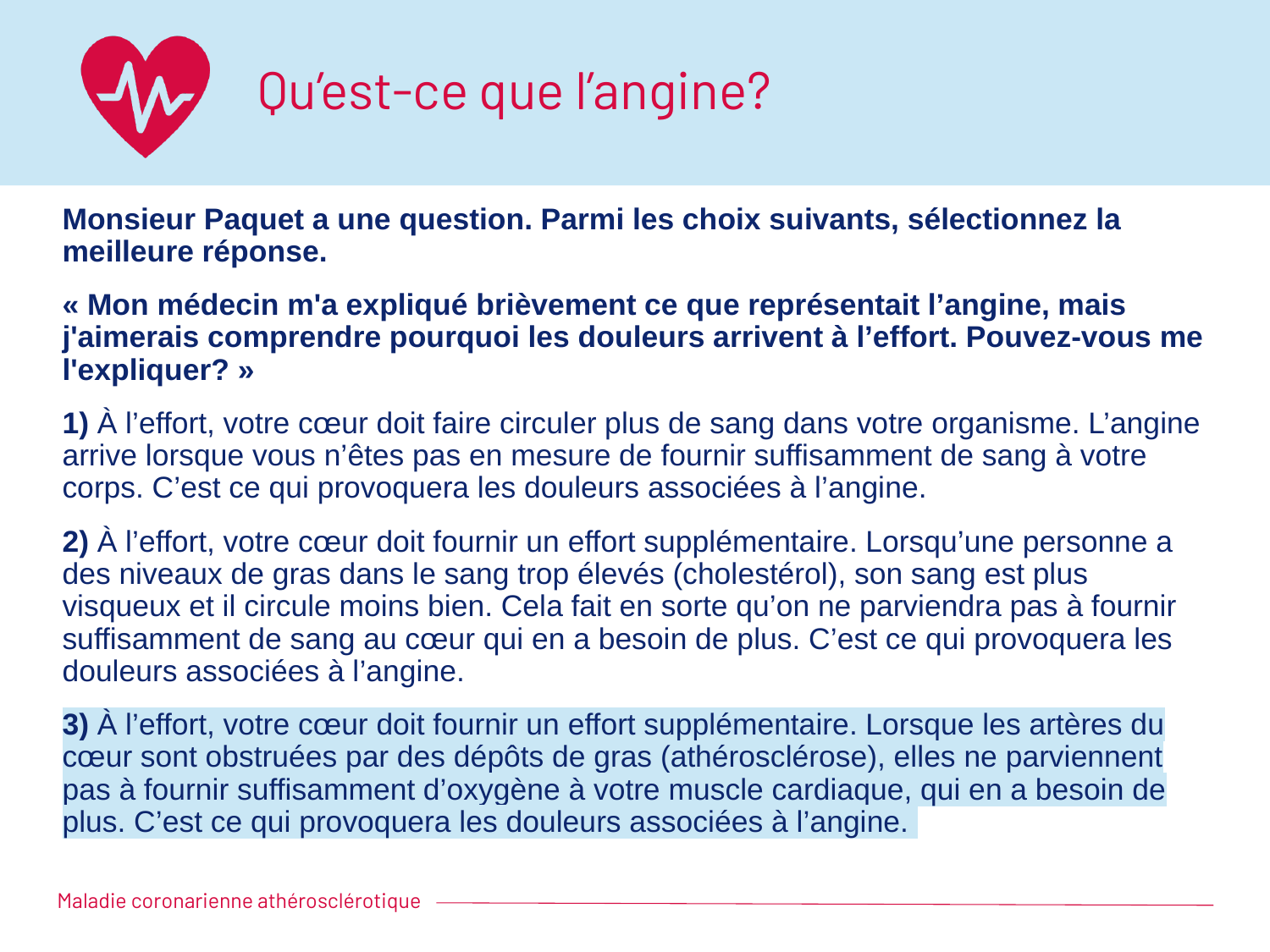

# Qu’est-ce que l’angine?
Monsieur Paquet a une question. Parmi les choix suivants, sélectionnez la meilleure réponse.
« Mon médecin m'a expliqué brièvement ce que représentait l’angine, mais j'aimerais comprendre pourquoi les douleurs arrivent à l’effort. Pouvez-vous me l'expliquer? »
1) À l’effort, votre cœur doit faire circuler plus de sang dans votre organisme. L’angine arrive lorsque vous n’êtes pas en mesure de fournir suffisamment de sang à votre corps. C’est ce qui provoquera les douleurs associées à l’angine.
2) À l’effort, votre cœur doit fournir un effort supplémentaire. Lorsqu’une personne a des niveaux de gras dans le sang trop élevés (cholestérol), son sang est plus visqueux et il circule moins bien. Cela fait en sorte qu’on ne parviendra pas à fournir suffisamment de sang au cœur qui en a besoin de plus. C’est ce qui provoquera les douleurs associées à l’angine.
3) À l’effort, votre cœur doit fournir un effort supplémentaire. Lorsque les artères du cœur sont obstruées par des dépôts de gras (athérosclérose), elles ne parviennent pas à fournir suffisamment d’oxygène à votre muscle cardiaque, qui en a besoin de plus. C’est ce qui provoquera les douleurs associées à l’angine.